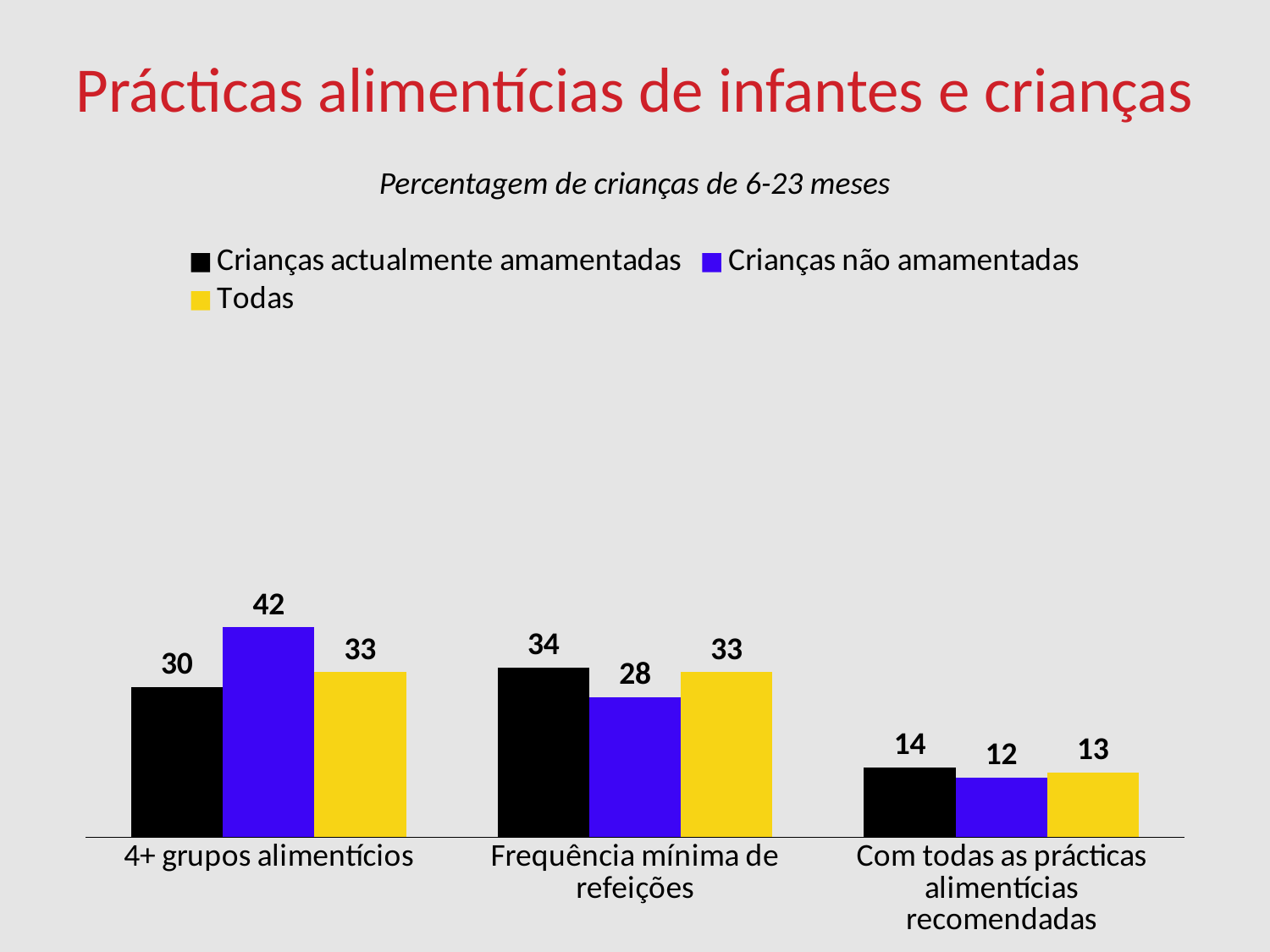

Prácticas alimentícias de infantes e crianças
Percentagem de crianças de 6-23 meses

### Chart

| Category | Crianças actualmente amamentadas | Crianças não amamentadas | Todas |
|---|---|---|---|
| 4+ grupos alimentícios | 30.0 | 42.0 | 33.0 |
| Frequência mínima de refeições | 34.0 | 28.0 | 33.0 |
| Com todas as prácticas alimentícias recomendadas | 14.0 | 12.0 | 13.0 |